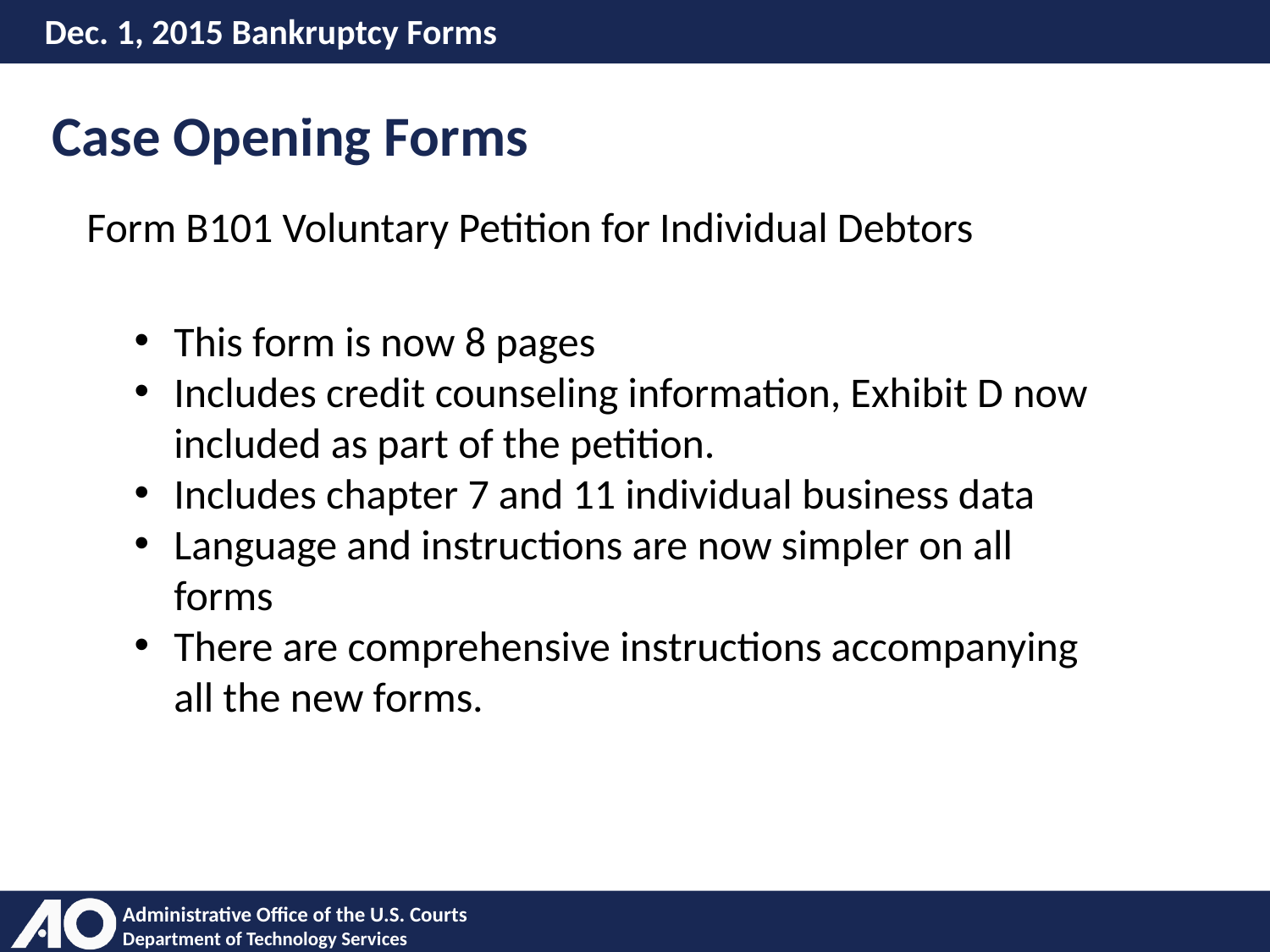

# Dec. 1, 2015 Bankruptcy Forms
Case Opening
Case Opening Forms
Form B101 Voluntary Petition for Individual Debtors
This form is now 8 pages
Includes credit counseling information, Exhibit D now included as part of the petition.
Includes chapter 7 and 11 individual business data
Language and instructions are now simpler on all forms
There are comprehensive instructions accompanying all the new forms.